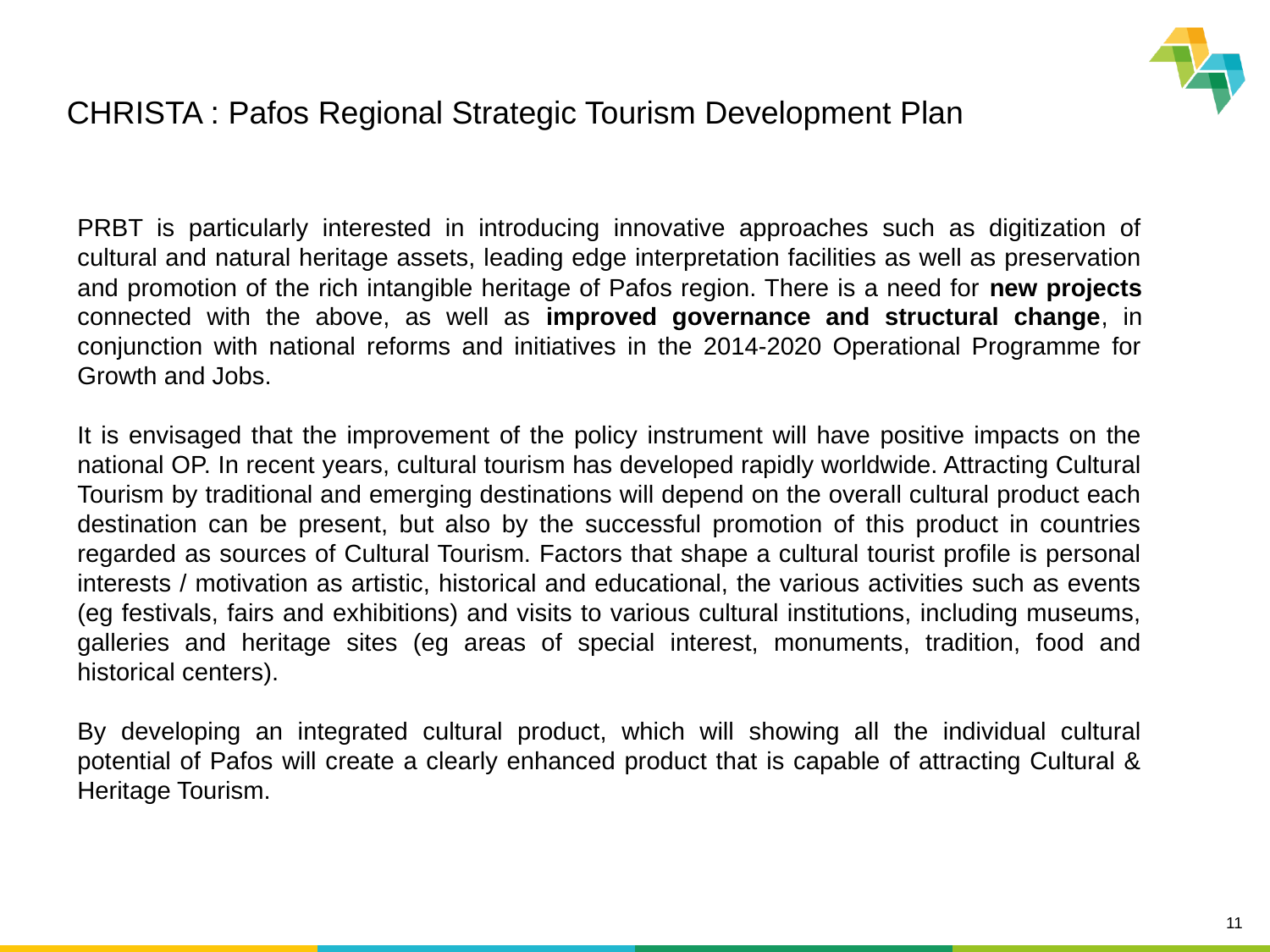

CHRISTA : Pafos Regional Strategic Tourism Development Plan
PRBT is particularly interested in introducing innovative approaches such as digitization of cultural and natural heritage assets, leading edge interpretation facilities as well as preservation and promotion of the rich intangible heritage of Pafos region. There is a need for new projects connected with the above, as well as improved governance and structural change, in conjunction with national reforms and initiatives in the 2014-2020 Operational Programme for Growth and Jobs.

It is envisaged that the improvement of the policy instrument will have positive impacts on the national OP. In recent years, cultural tourism has developed rapidly worldwide. Attracting Cultural Tourism by traditional and emerging destinations will depend on the overall cultural product each destination can be present, but also by the successful promotion of this product in countries regarded as sources of Cultural Tourism. Factors that shape a cultural tourist profile is personal interests / motivation as artistic, historical and educational, the various activities such as events (eg festivals, fairs and exhibitions) and visits to various cultural institutions, including museums, galleries and heritage sites (eg areas of special interest, monuments, tradition, food and historical centers).

By developing an integrated cultural product, which will showing all the individual cultural potential of Pafos will create a clearly enhanced product that is capable of attracting Cultural & Heritage Tourism.